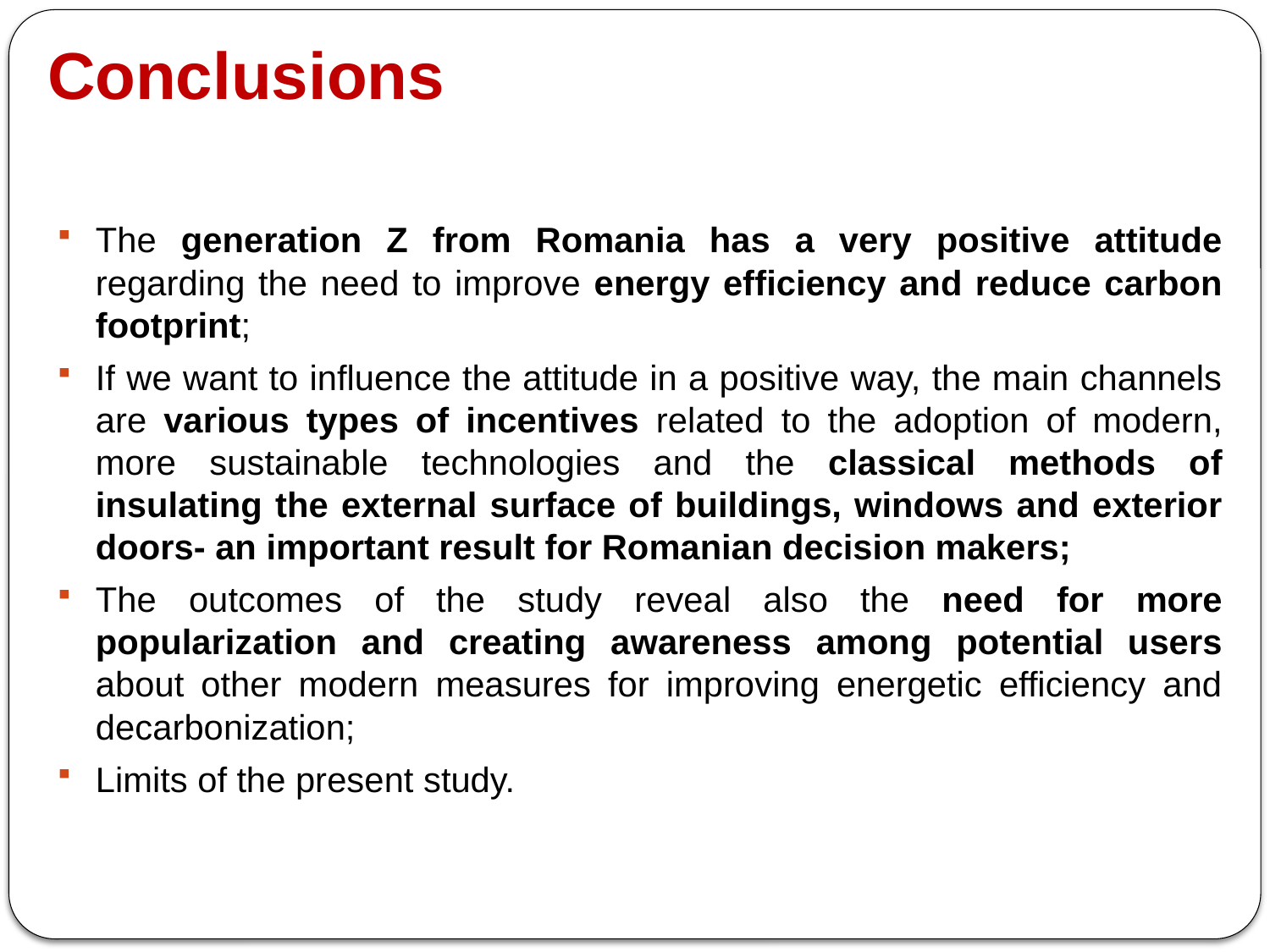

# Conclusions

The generation Z from Romania has a very positive attitude regarding the need to improve energy efficiency and reduce carbon footprint;
If we want to influence the attitude in a positive way, the main channels are various types of incentives related to the adoption of modern, more sustainable technologies and the classical methods of insulating the external surface of buildings, windows and exterior doors- an important result for Romanian decision makers;
The outcomes of the study reveal also the need for more popularization and creating awareness among potential users about other modern measures for improving energetic efficiency and decarbonization;
Limits of the present study.